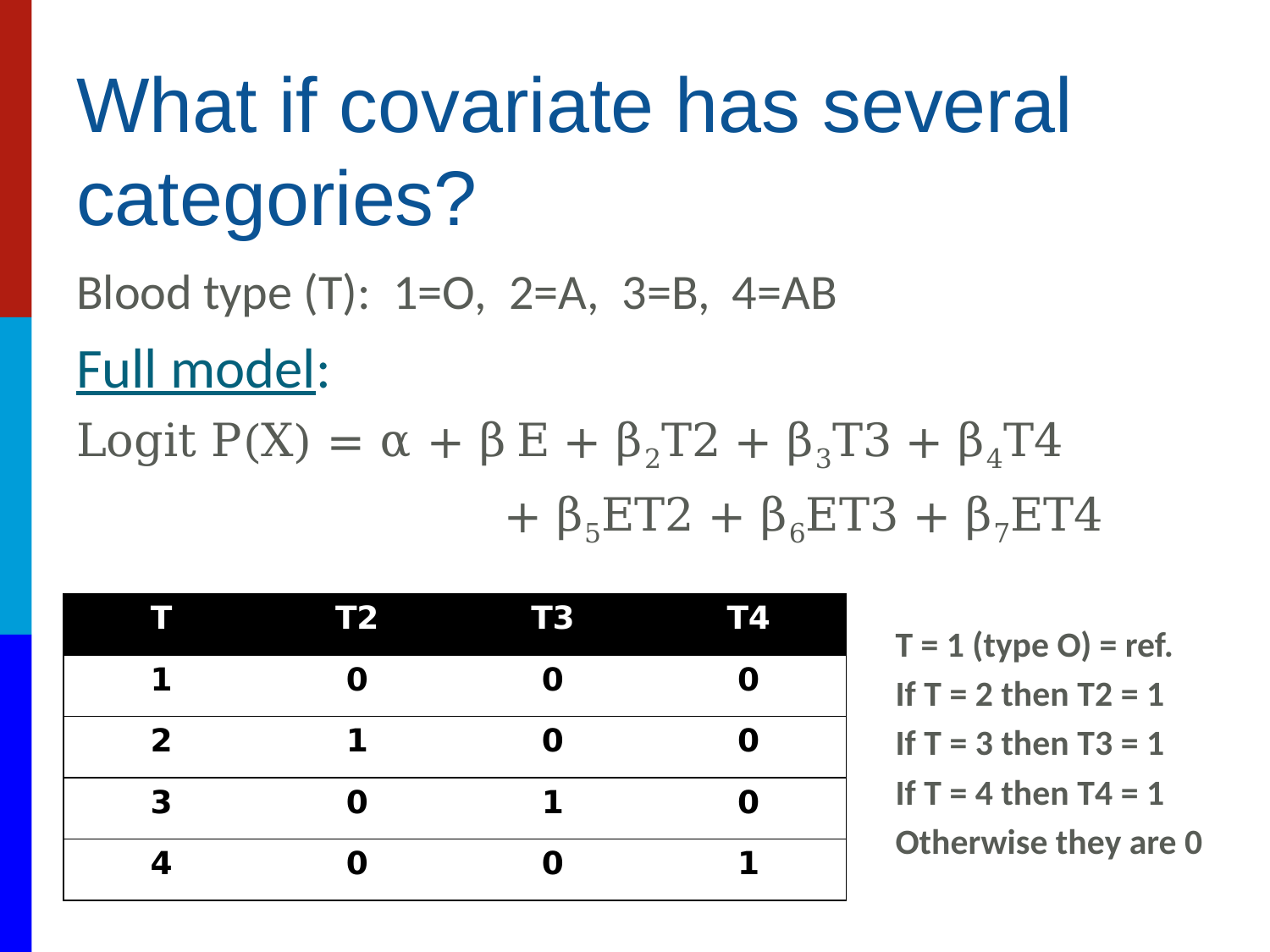

# What if covariate has several categories?
Blood type (T):  1=O,  2=A,  3=B,  4=AB
Full model:
Logit P(X) = α + β E + β2T2 + β3T3 + β4T4
                           	+ β5ET2 + β6ET3 + β7ET4

| T | T2 | T3 | T4 |
| --- | --- | --- | --- |
| 1 | 0 | 0 | 0 |
| 2 | 1 | 0 | 0 |
| 3 | 0 | 1 | 0 |
| 4 | 0 | 0 | 1 |
T = 1 (type O) = ref.
If T = 2 then T2 = 1
If T = 3 then T3 = 1
If T = 4 then T4 = 1
Otherwise they are 0